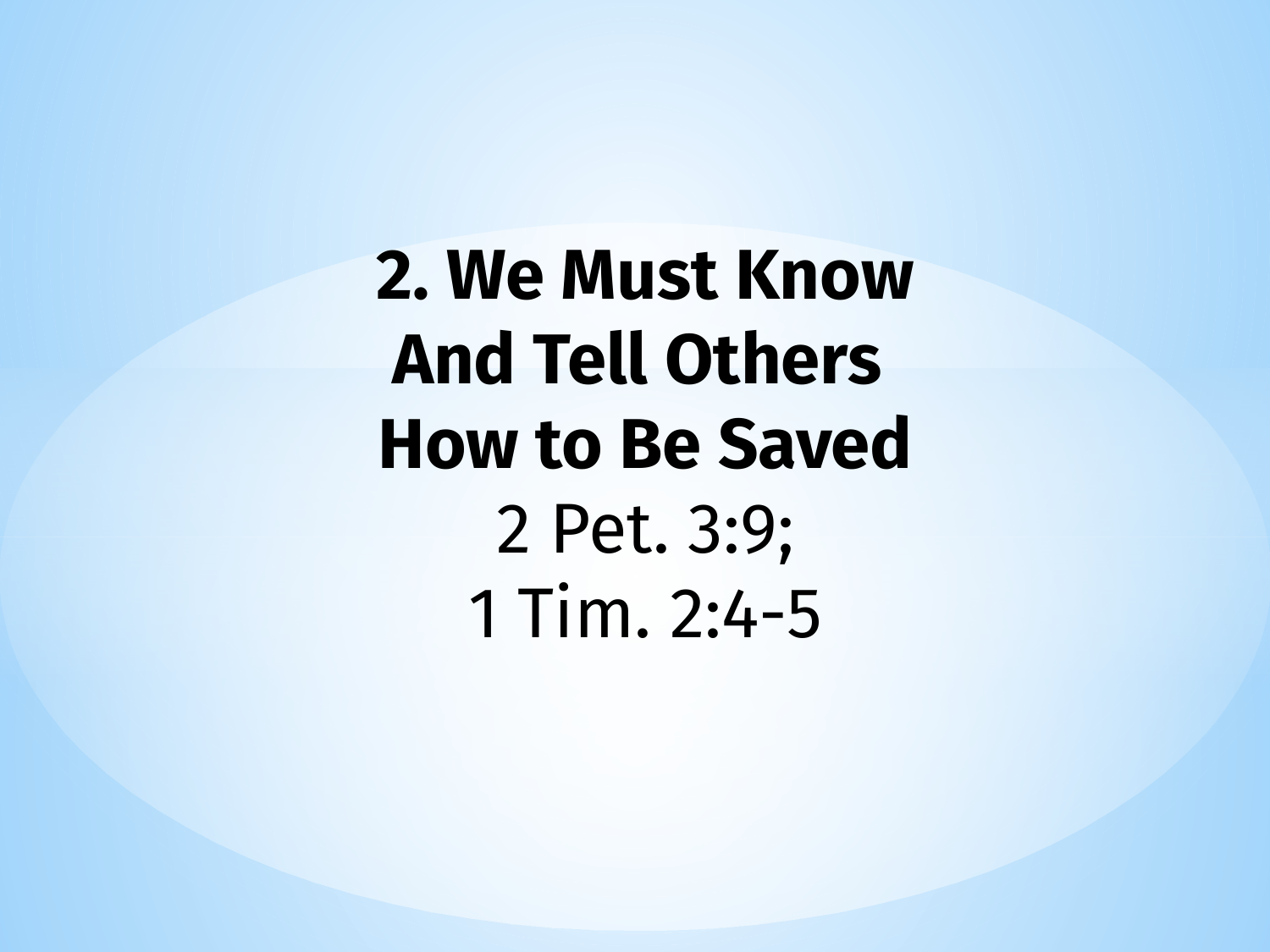

2. We Must Know
And Tell Others
How to Be Saved
2 Pet. 3:9;
1 Tim. 2:4-5